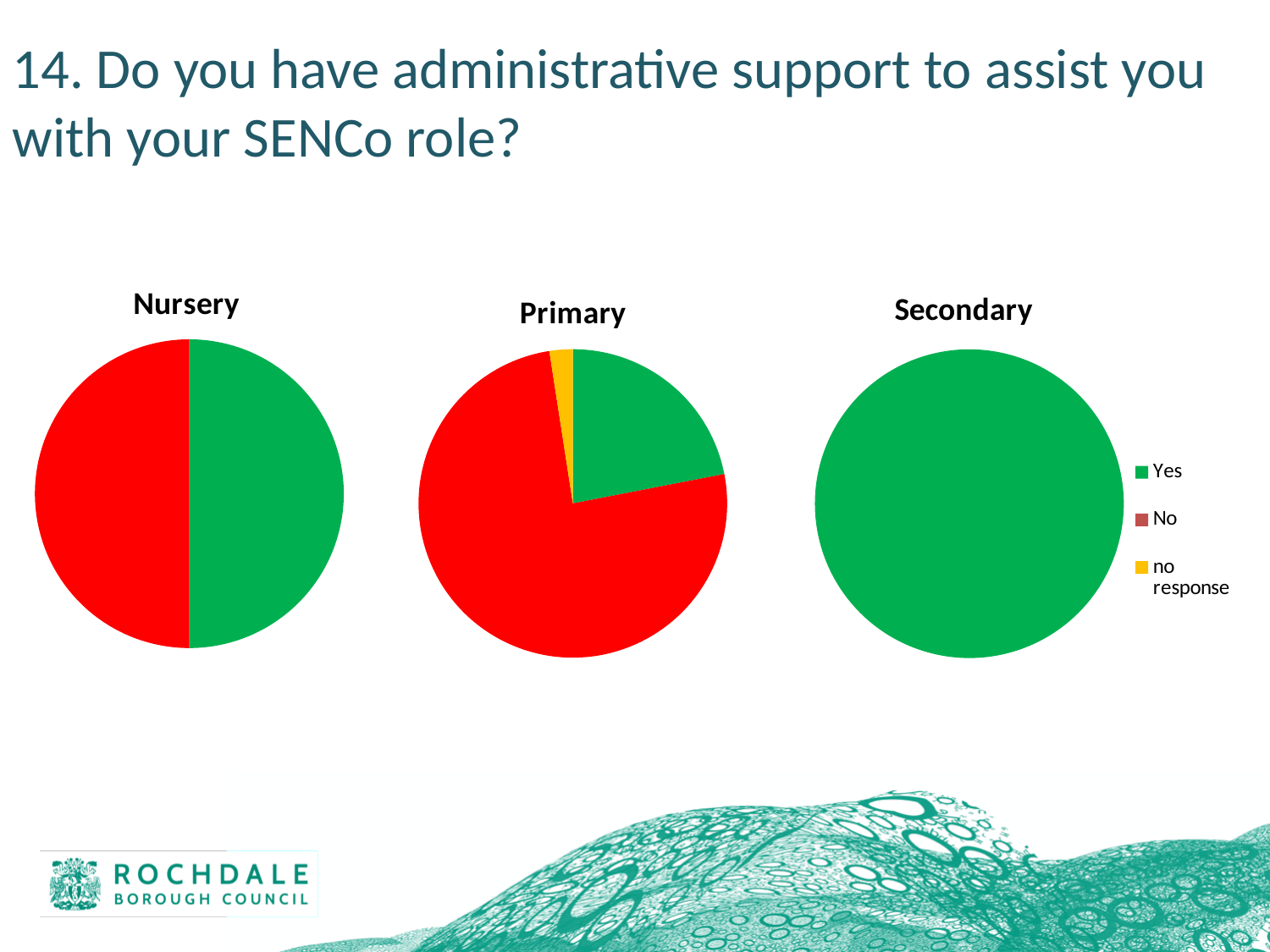

14. Do you have administrative support to assist you with your SENCo role?

### Chart:

| Category | Nursery  |
|---|---|
| Yes | 1.0 |
| No | 1.0 |
| no response | 0.0 |

### Chart:

| Category | Primary |
|---|---|
| Yes | 9.0 |
| No | 31.0 |
| no response | 1.0 |

### Chart:

| Category | Secondary |
|---|---|
| Yes | 8.0 |
| No | 0.0 |
| no response | 0.0 |